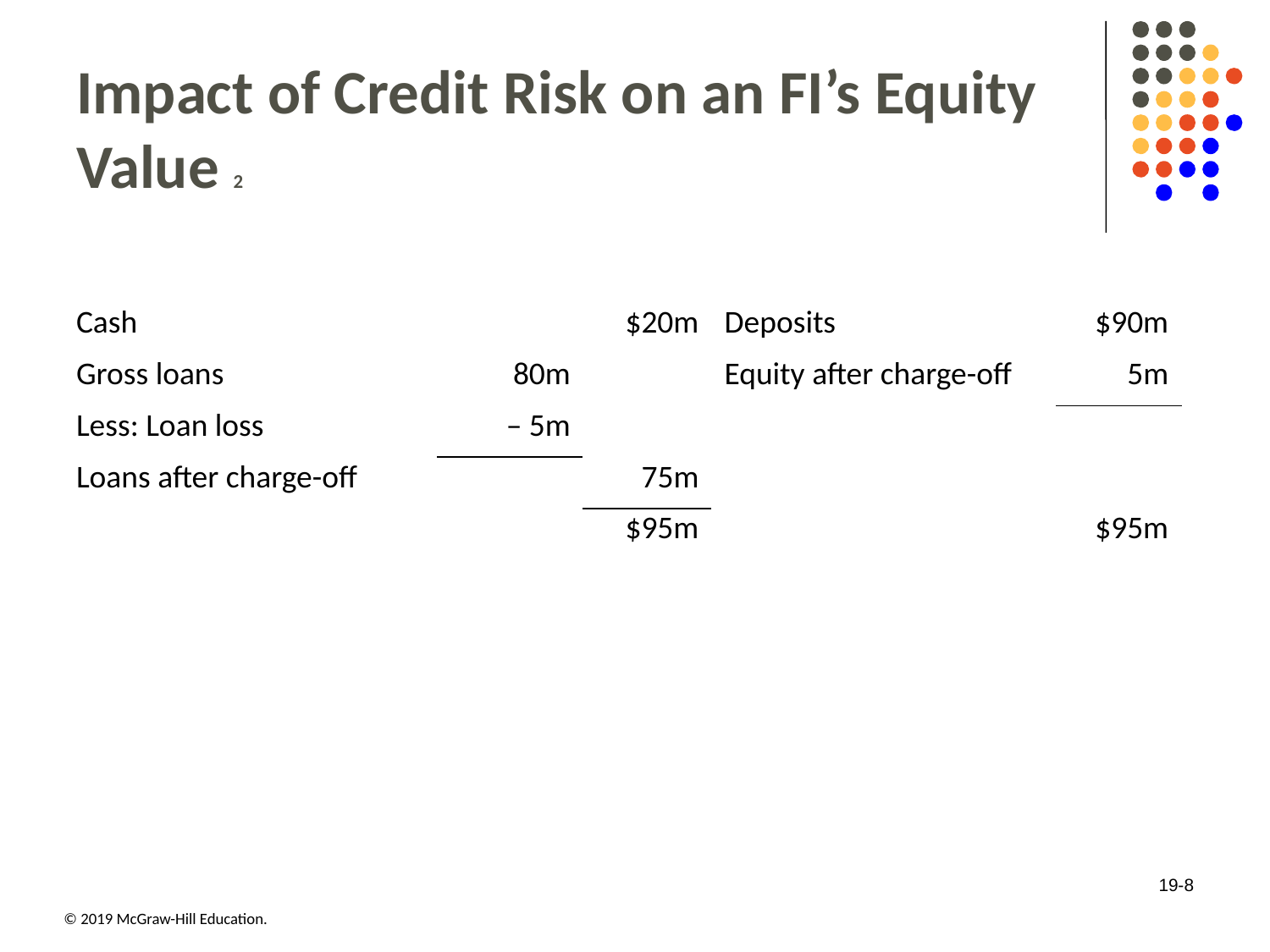

# Impact of Credit Risk on an FI’s Equity Value 2
| Cash | Blank | $20m | Deposits | $90m |
| --- | --- | --- | --- | --- |
| Gross loans | 80m | Blank | Equity after charge-off | 5m |
| Less: Loan loss | – 5m | Blank | Blank | Blank |
| Loans after charge-off | Blank | 75m | Blank | Blank |
| Blank | Blank | $95m | Blank | $95m |
19-8